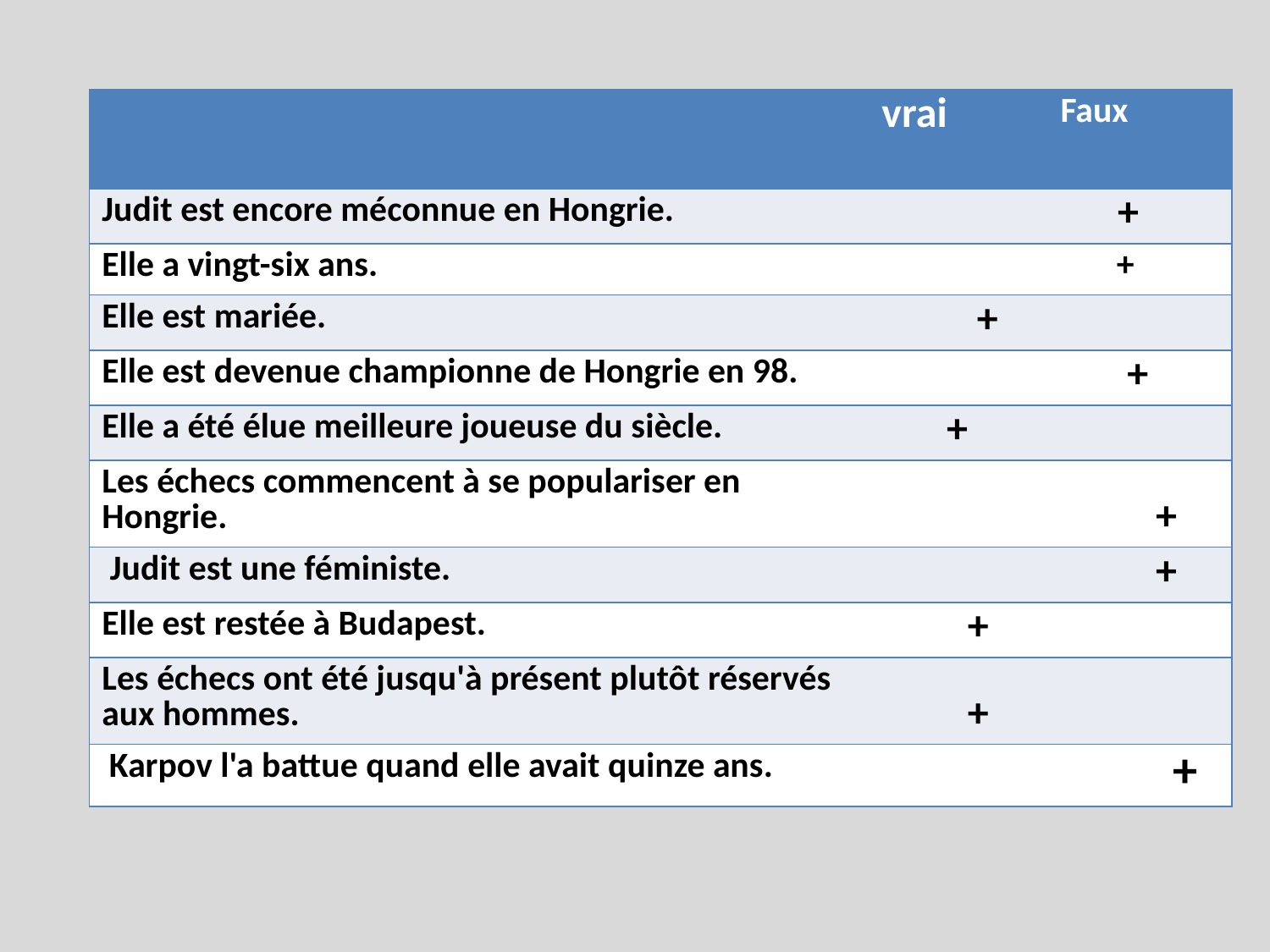

|  | vrai | Faux |
| --- | --- | --- |
| Judit est encore méconnue en Hongrie. |  | + |
| Elle a vingt-six ans. |  | + |
| Elle est mariée. | + |  |
| Elle est devenue championne de Hongrie en 98. |  | + |
| Elle a été élue meilleure joueuse du siècle. | + |  |
| Les échecs commencent à se populariser en Hongrie. |  | + |
| Judit est une féministe. |  | + |
| Elle est restée à Budapest. | + |  |
| Les échecs ont été jusqu'à présent plutôt réservés aux hommes. | + |  |
| Karpov l'a battue quand elle avait quinze ans. |  | + |